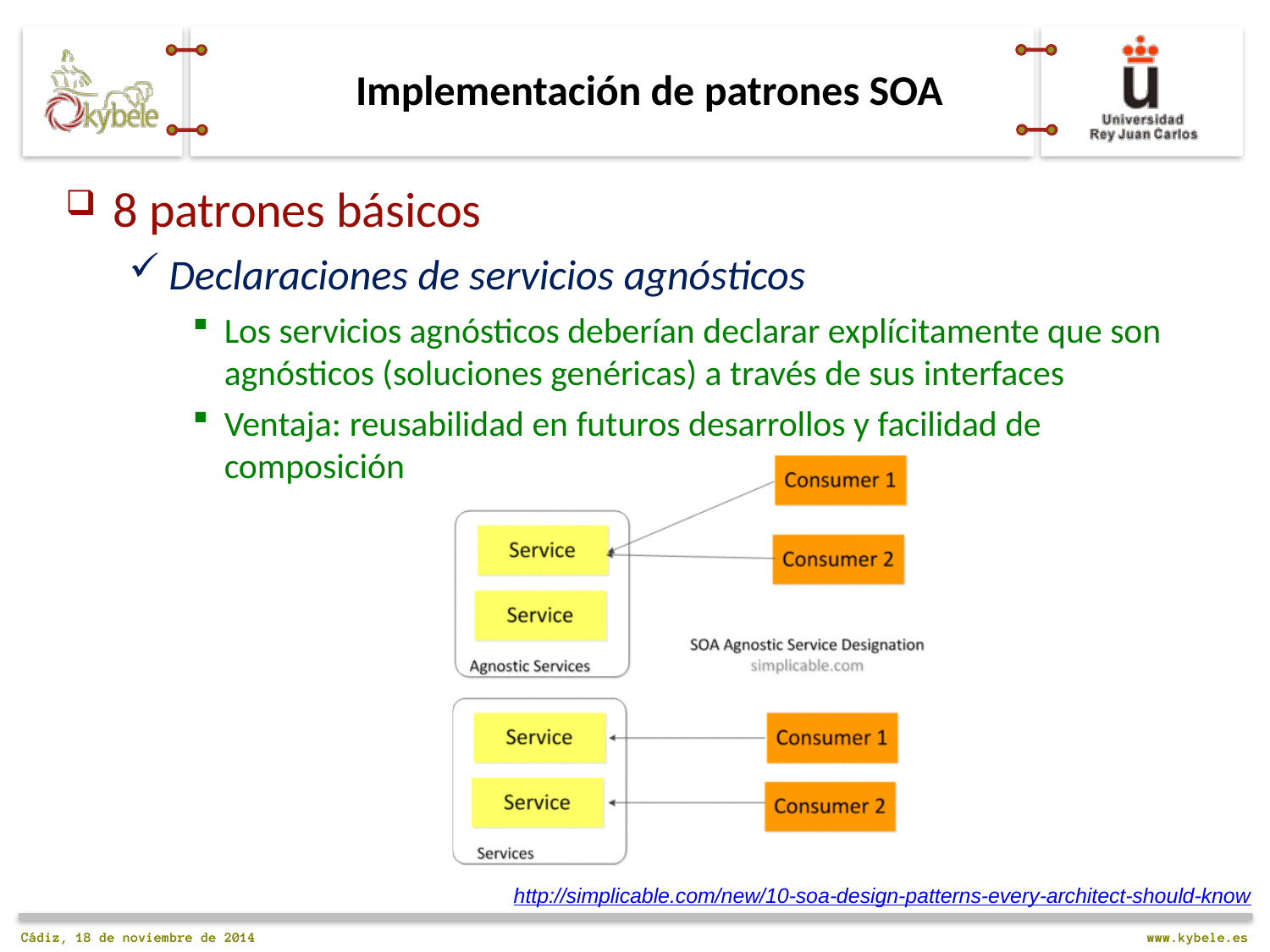

# Implementación de patrones SOA
8 patrones básicos
Declaraciones de servicios agnósticos
Los servicios agnósticos deberían declarar explícitamente que son  agnósticos (soluciones genéricas) a través de sus interfaces
Ventaja: reusabilidad en futuros desarrollos y facilidad de  composición

http://simplicable.com/new/10-soa-design-patterns-every-architect-should-know